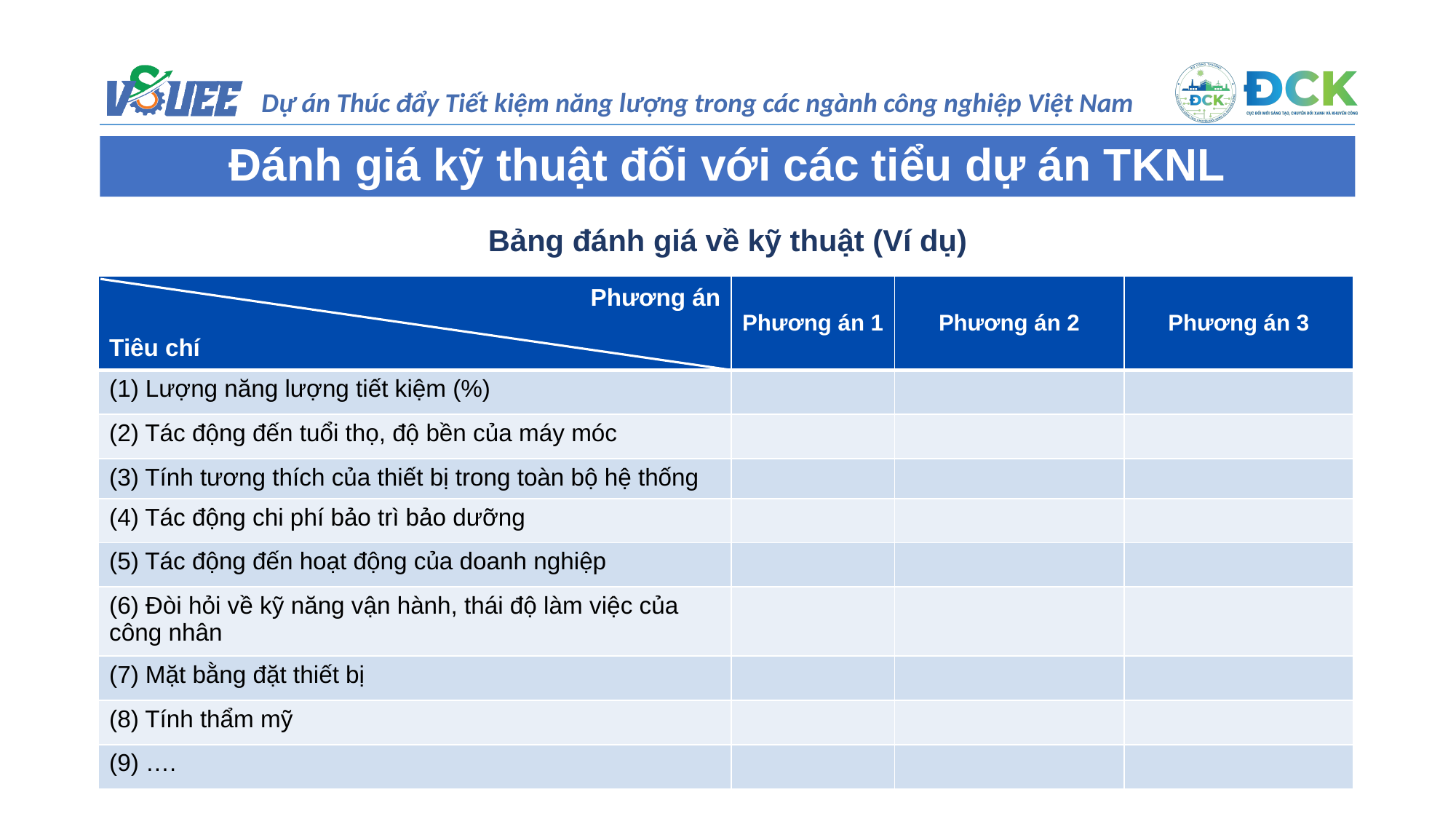

Đánh giá kỹ thuật đối với các tiểu dự án TKNL
Bảng đánh giá về kỹ thuật (Ví dụ)
| Phương án Tiêu chí | Phương án 1 | Phương án 2 | Phương án 3 |
| --- | --- | --- | --- |
| (1) Lượng năng lượng tiết kiệm (%) |  |  |  |
| (2) Tác động đến tuổi thọ, độ bền của máy móc |  |  |  |
| (3) Tính tương thích của thiết bị trong toàn bộ hệ thống |  |  |  |
| (4) Tác động chi phí bảo trì bảo dưỡng |  |  |  |
| (5) Tác động đến hoạt động của doanh nghiệp |  |  |  |
| (6) Đòi hỏi về kỹ năng vận hành, thái độ làm việc của công nhân |  |  |  |
| (7) Mặt bằng đặt thiết bị |  |  |  |
| (8) Tính thẩm mỹ |  |  |  |
| (9) …. |  |  |  |